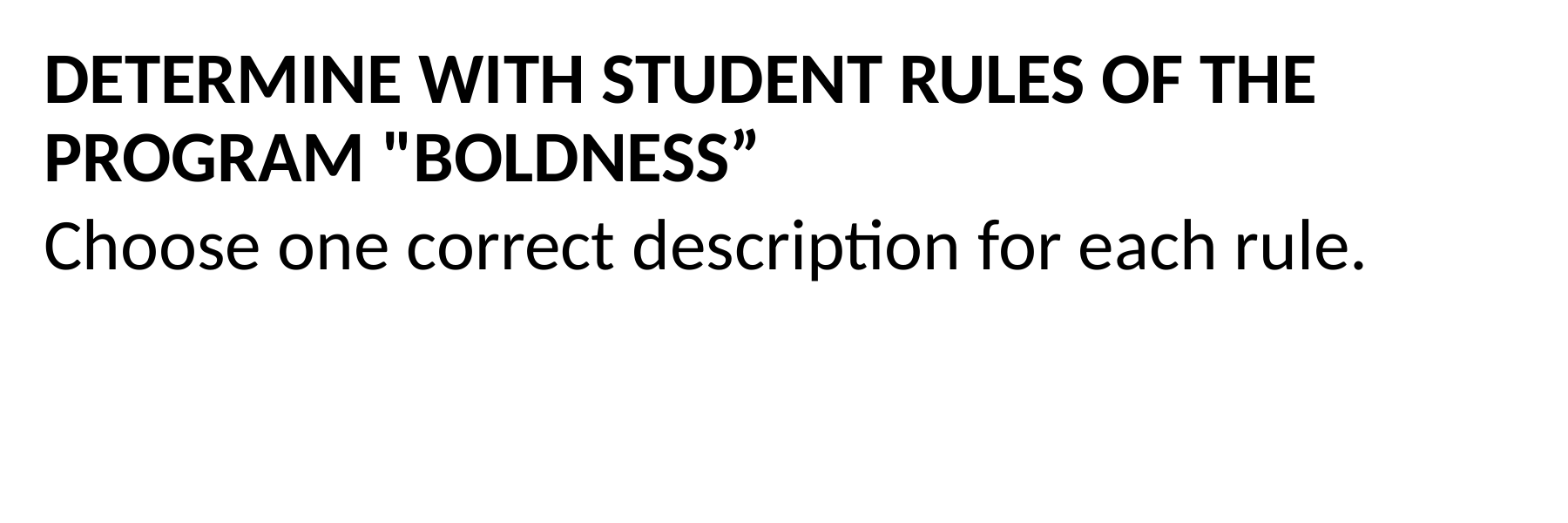

DETERMINE WITH STUDENT RULES OF THE PROGRAM "BOLDNESS”
Choose one correct description for each rule.